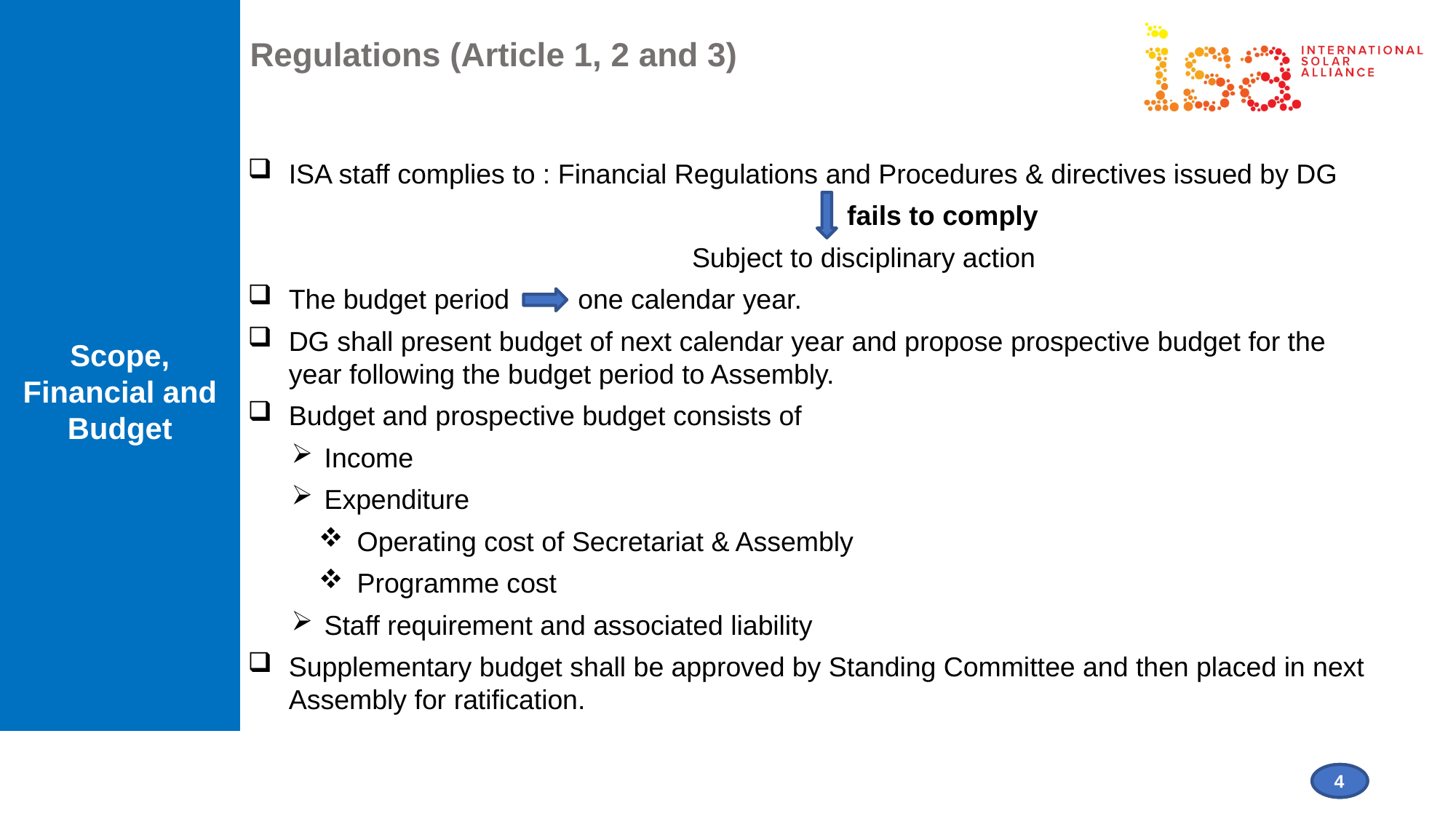

Scope,
Financial and Budget

Regulations (Article 1, 2 and 3)

ISA staff complies to : Financial Regulations and Procedures & directives issued by DG
	       fails to comply
				 Subject to disciplinary action
The budget period         one calendar year.
DG shall present budget of next calendar year and propose prospective budget for the year following the budget period to Assembly.
Budget and prospective budget consists of
Income
Expenditure
Operating cost of Secretariat & Assembly
Programme cost
Staff requirement and associated liability
Supplementary budget shall be approved by Standing Committee and then placed in next Assembly for ratification.

4